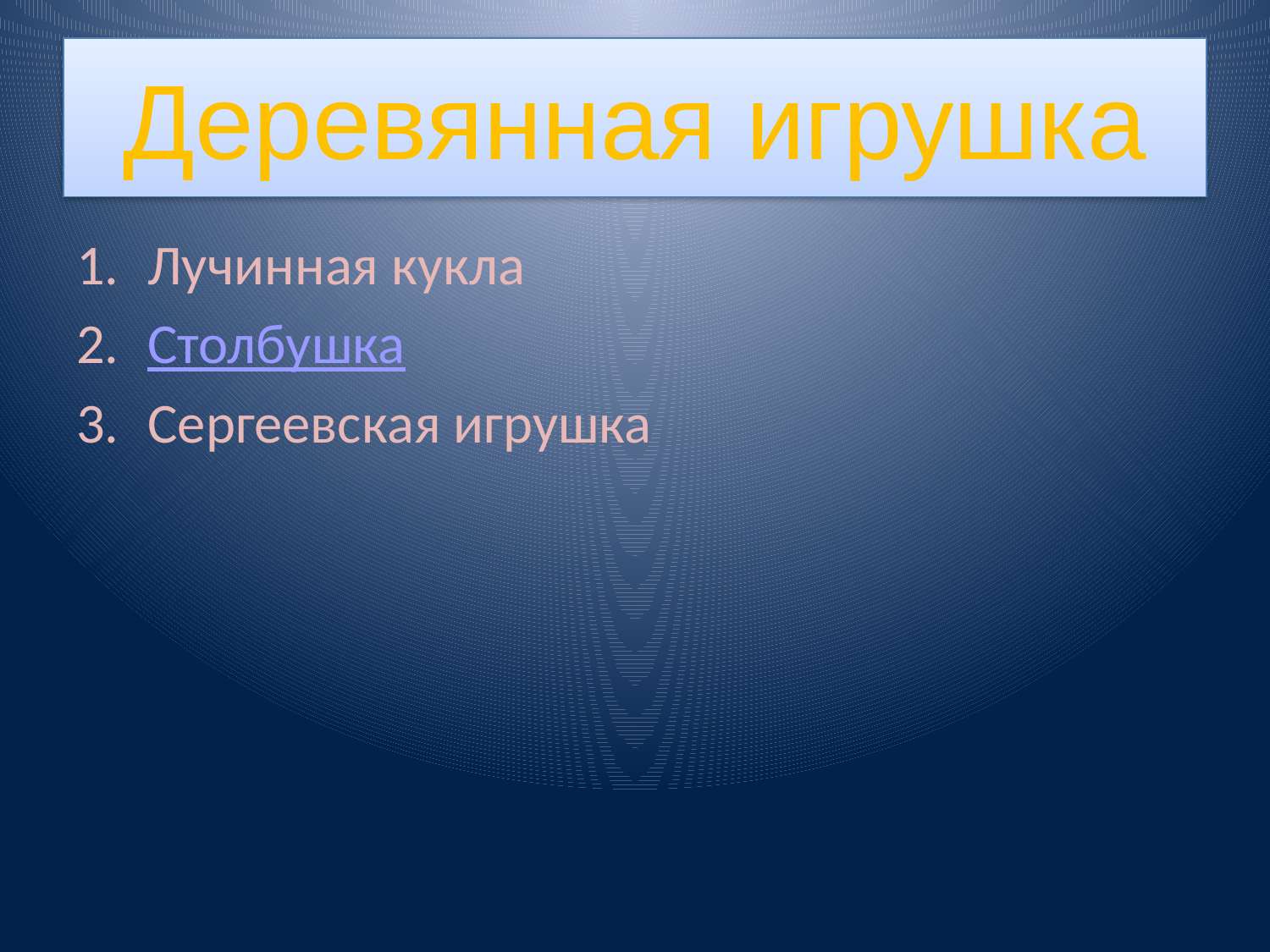

# Деревянная игрушка
Лучинная кукла
Столбушка
Сергеевская игрушка